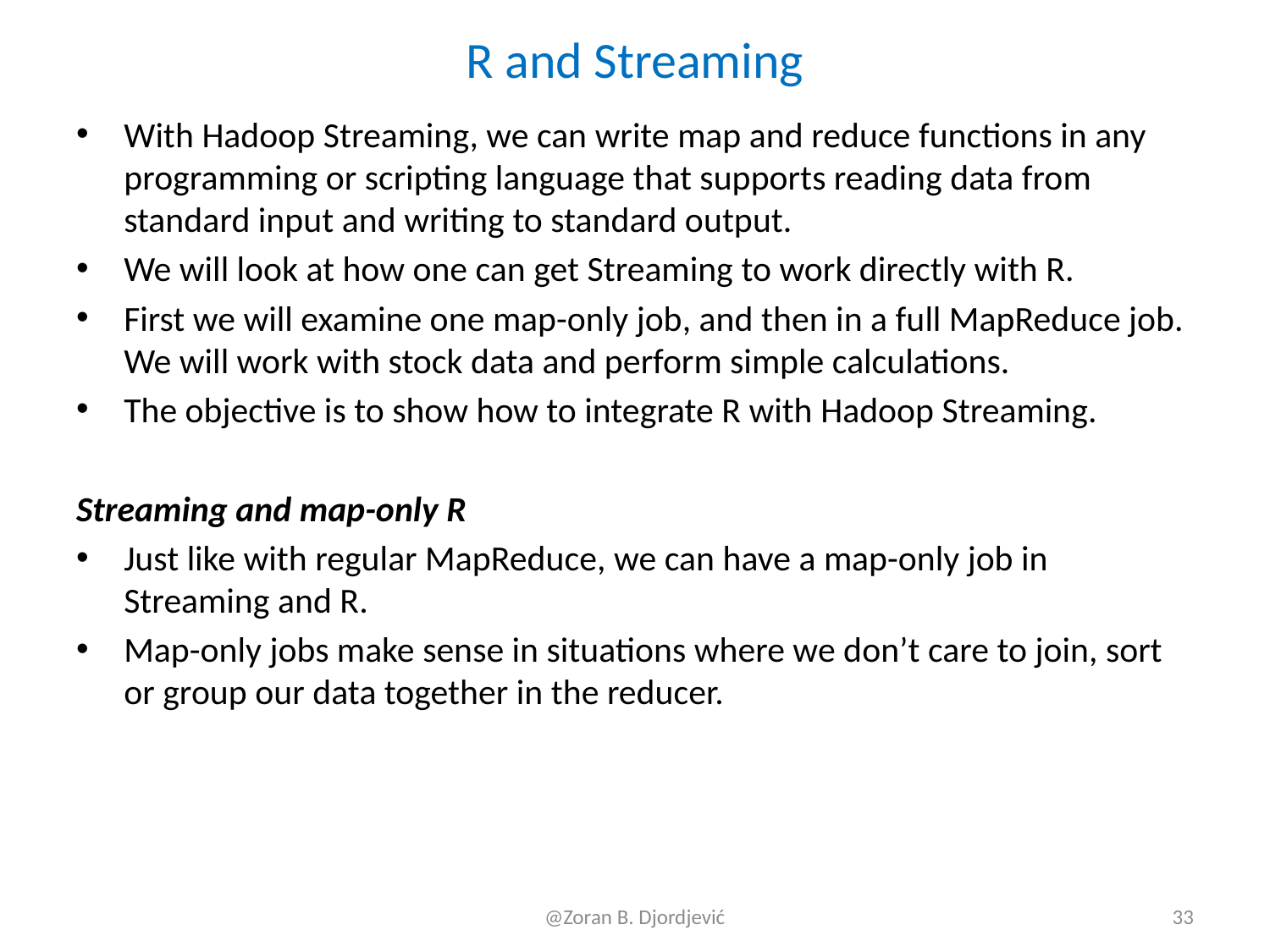

# R and Streaming
With Hadoop Streaming, we can write map and reduce functions in any programming or scripting language that supports reading data from standard input and writing to standard output.
We will look at how one can get Streaming to work directly with R.
First we will examine one map-only job, and then in a full MapReduce job. We will work with stock data and perform simple calculations.
The objective is to show how to integrate R with Hadoop Streaming.

Streaming and map-only R
Just like with regular MapReduce, we can have a map-only job in Streaming and R.
Map-only jobs make sense in situations where we don’t care to join, sort  or group our data together in the reducer.
@Zoran B. Djordjević
33